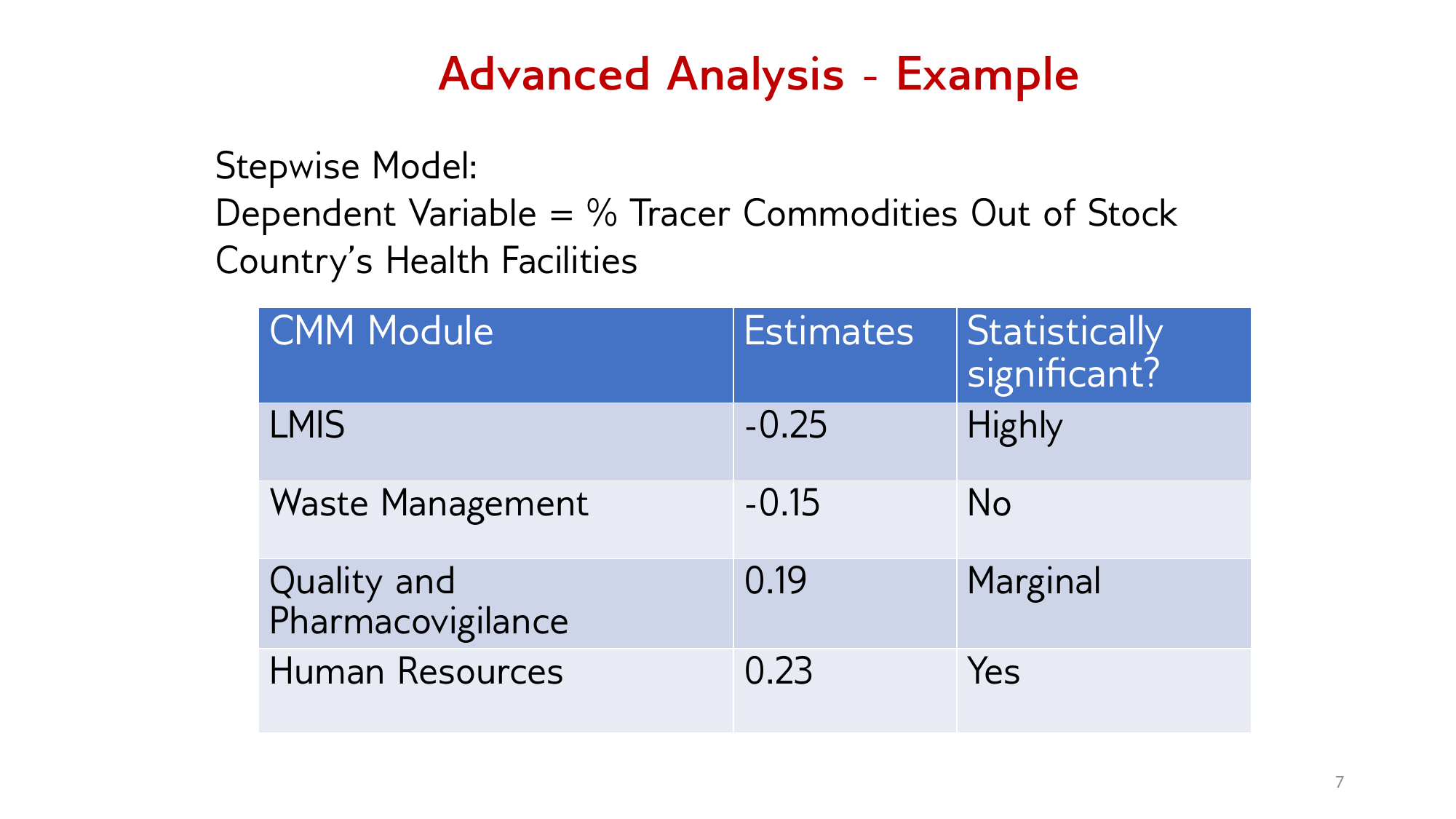

# Advanced Analysis - Example
Stepwise Model:
Dependent Variable = % Tracer Commodities Out of Stock
Country’s Health Facilities
| CMM Module | Estimates | Statistically significant? |
| --- | --- | --- |
| LMIS | -0.25 | Highly |
| Waste Management | -0.15 | No |
| Quality and Pharmacovigilance | 0.19 | Marginal |
| Human Resources | 0.23 | Yes |
7